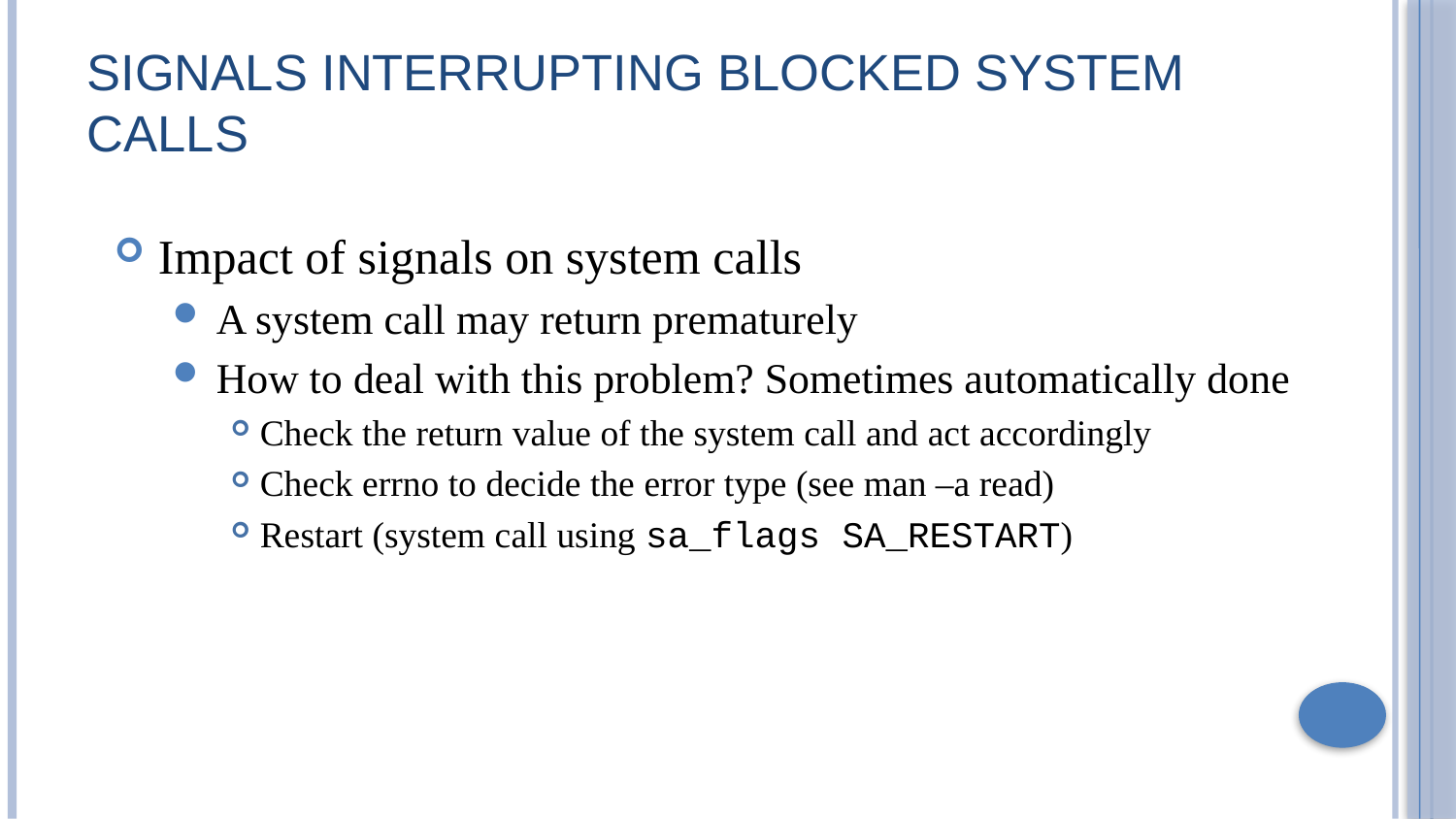

# Signals Interrupting Blocked System Calls
Impact of signals on system calls
A system call may return prematurely
How to deal with this problem? Sometimes automatically done
Check the return value of the system call and act accordingly
Check errno to decide the error type (see man –a read)
Restart (system call using sa_flags SA_RESTART)